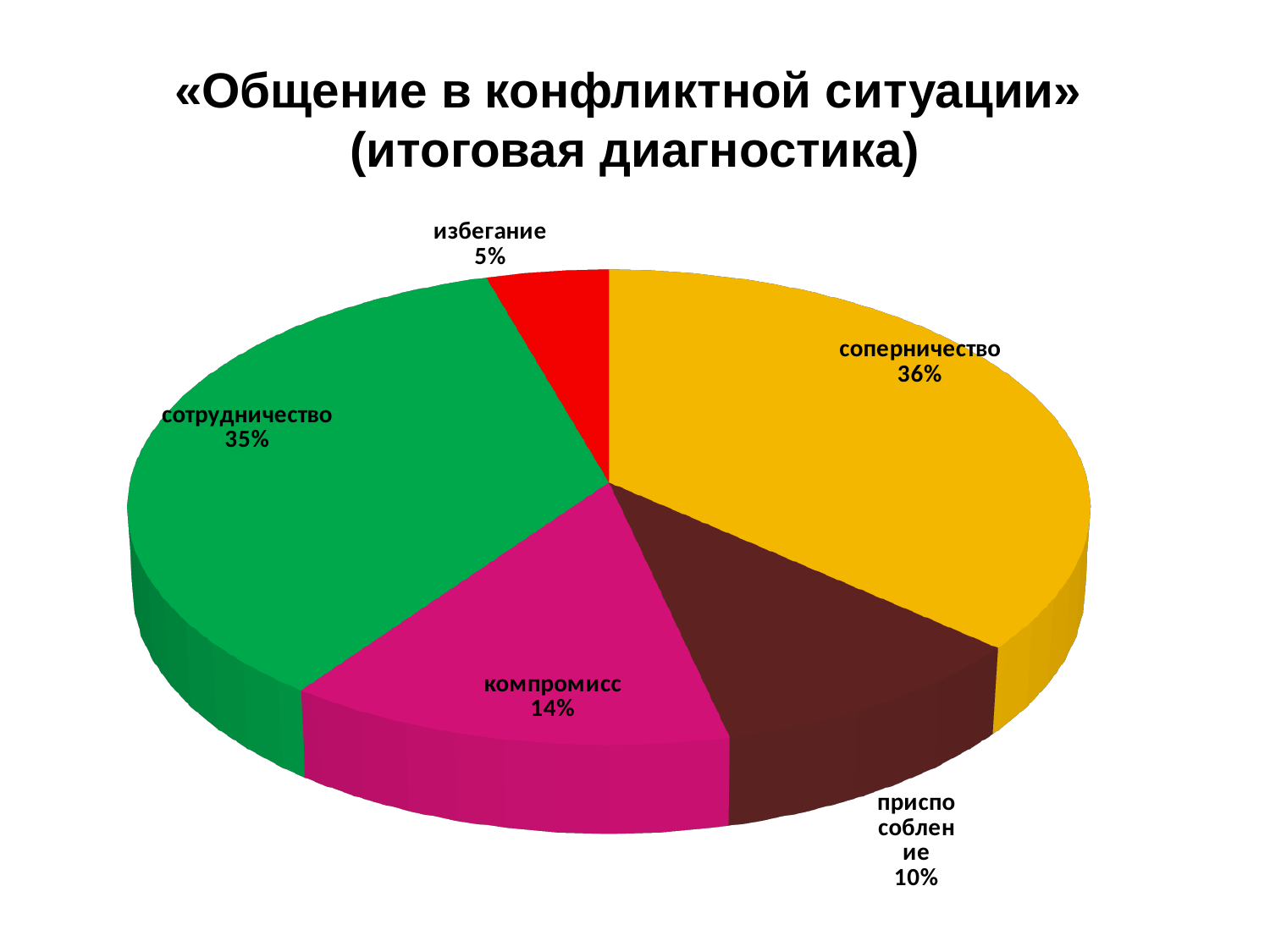

# «Общение в конфликтной ситуации» (итоговая диагностика)

[unsupported chart]